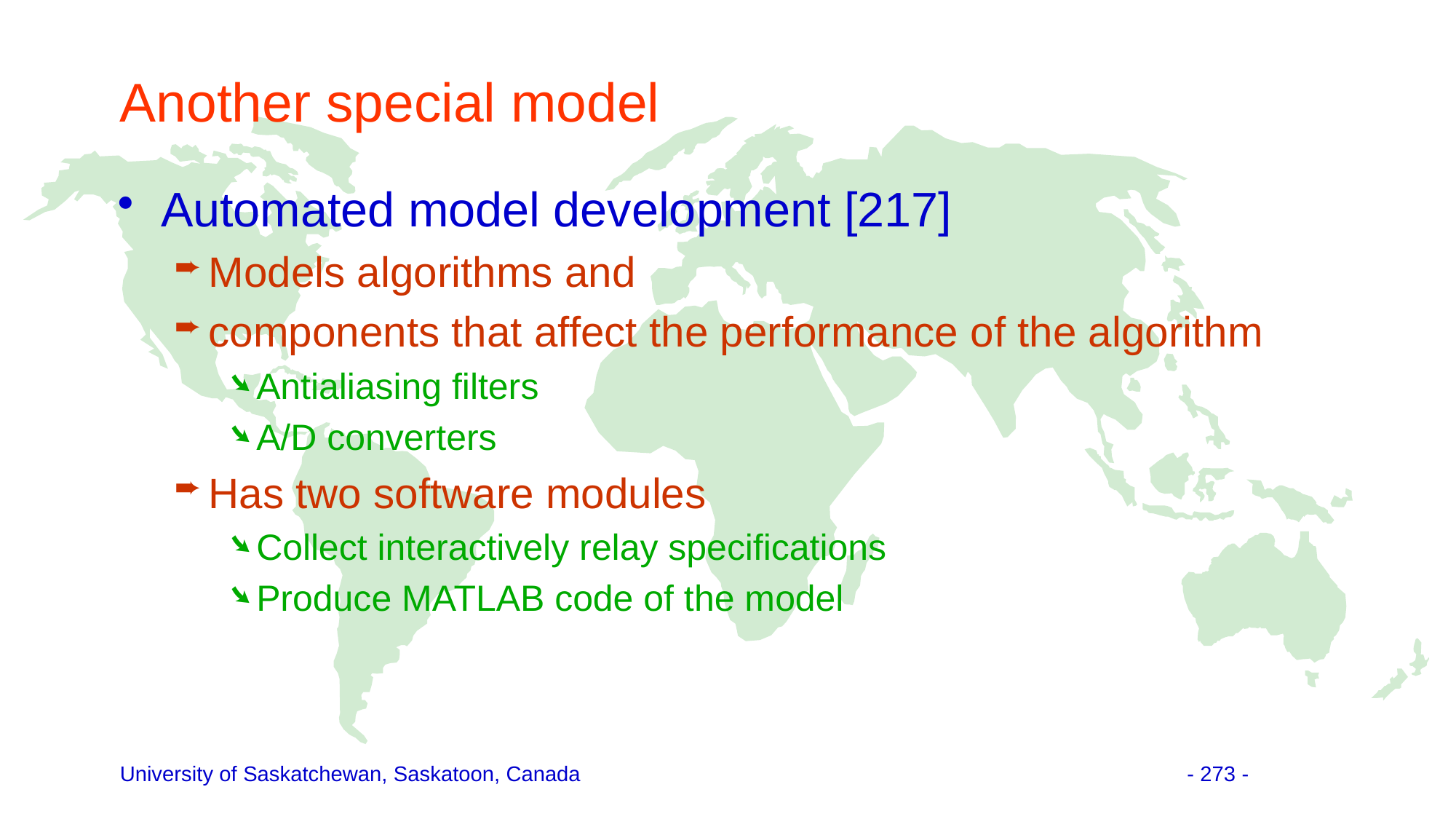

# Another special model
Automated model development [217]
Models algorithms and
components that affect the performance of the algorithm
Antialiasing filters
A/D converters
Has two software modules
Collect interactively relay specifications
Produce MATLAB code of the model